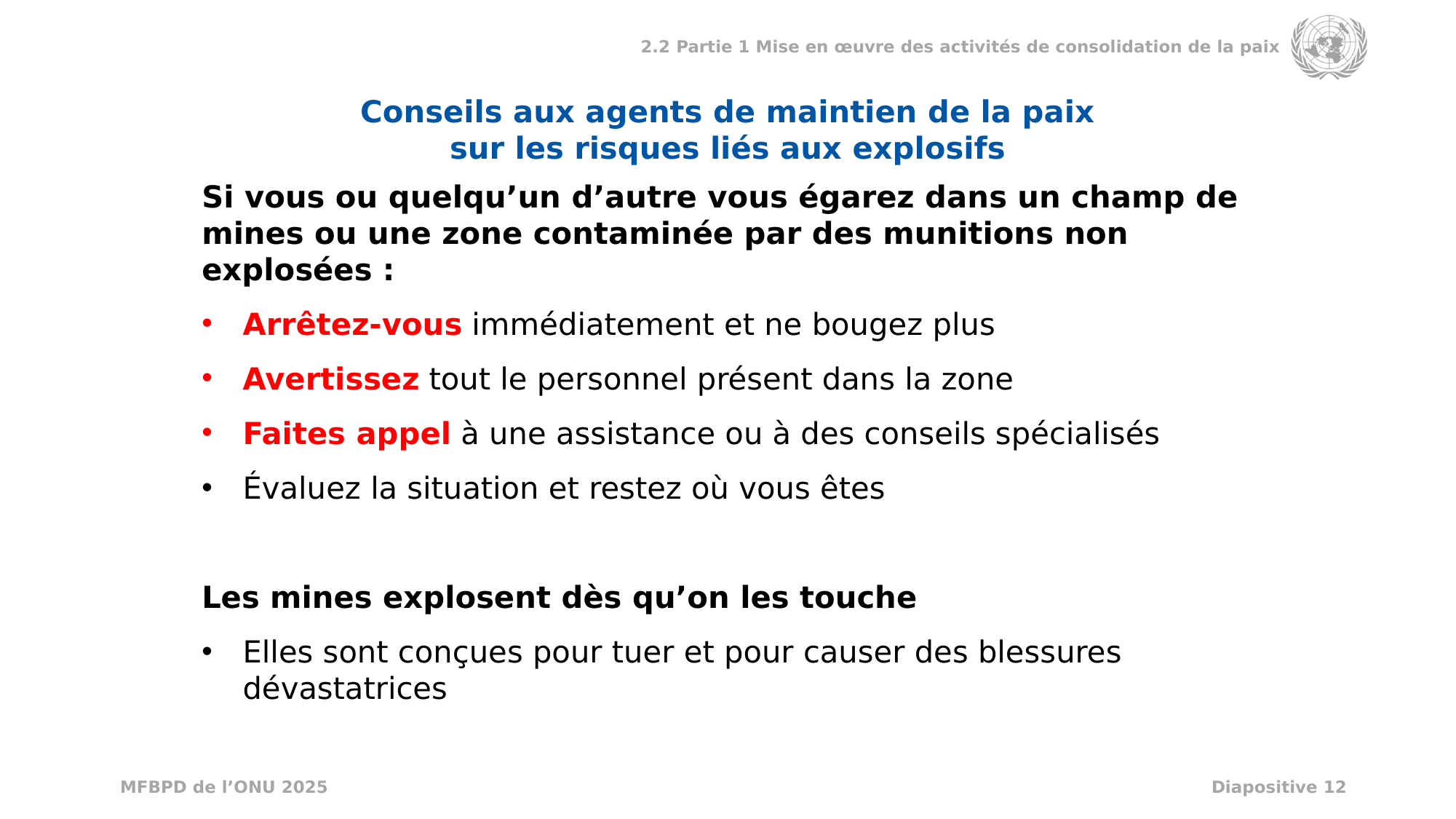

Conseils aux agents de maintien de la paix
sur les risques liés aux explosifs
Si vous ou quelqu’un d’autre vous égarez dans un champ de mines ou une zone contaminée par des munitions non explosées :
Arrêtez-vous immédiatement et ne bougez plus
Avertissez tout le personnel présent dans la zone
Faites appel à une assistance ou à des conseils spécialisés
Évaluez la situation et restez où vous êtes

Les mines explosent dès qu’on les touche
Elles sont conçues pour tuer et pour causer des blessures dévastatrices